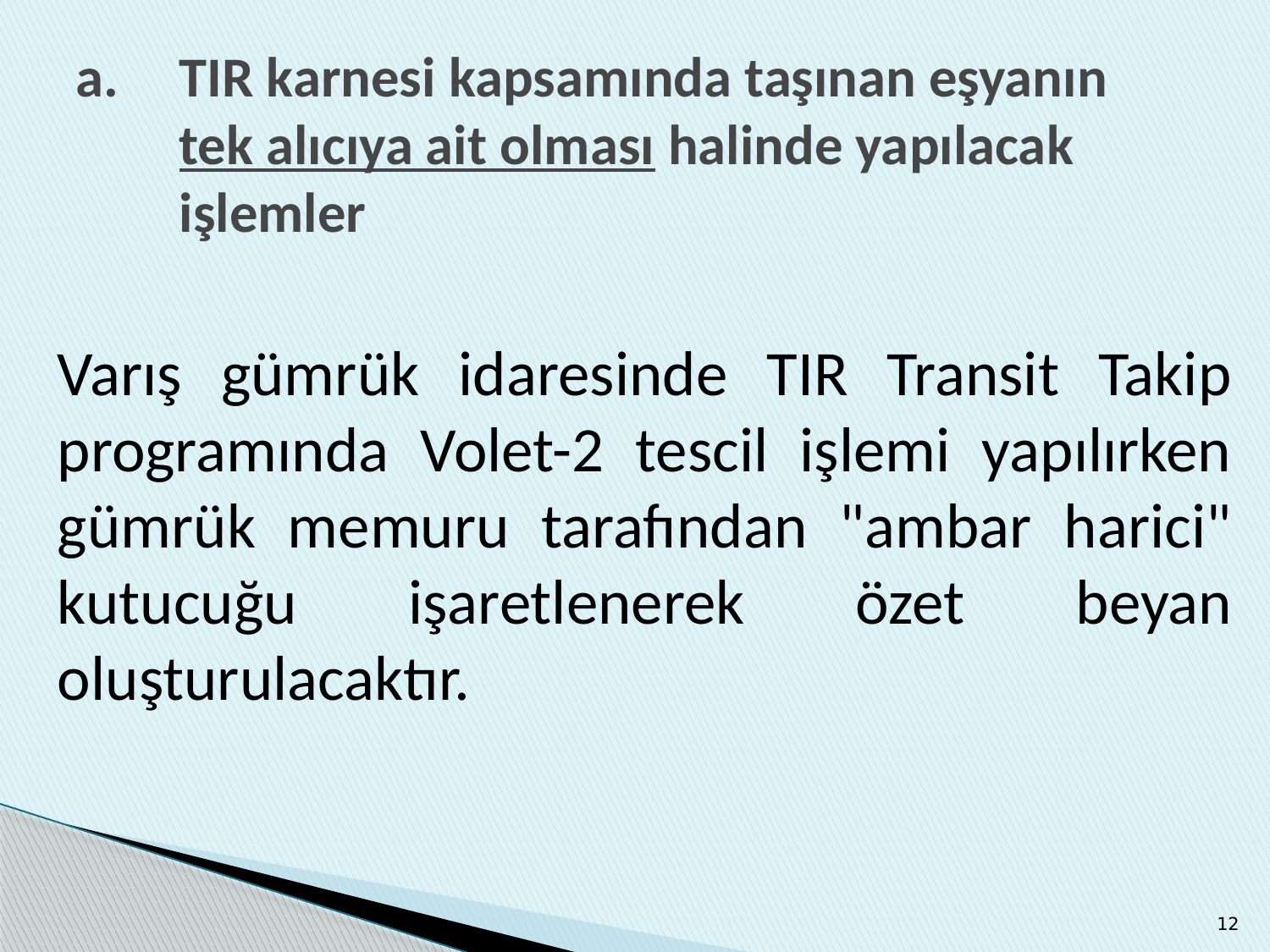

# TIR karnesi kapsamında taşınan eşyanın tek alıcıya ait olması halinde yapılacak işlemler
Varış gümrük idaresinde TIR Transit Takip programında Volet-2 tescil işlemi yapılırken gümrük memuru tarafından "ambar harici" kutucuğu işaretlenerek özet beyan oluşturulacaktır.
12